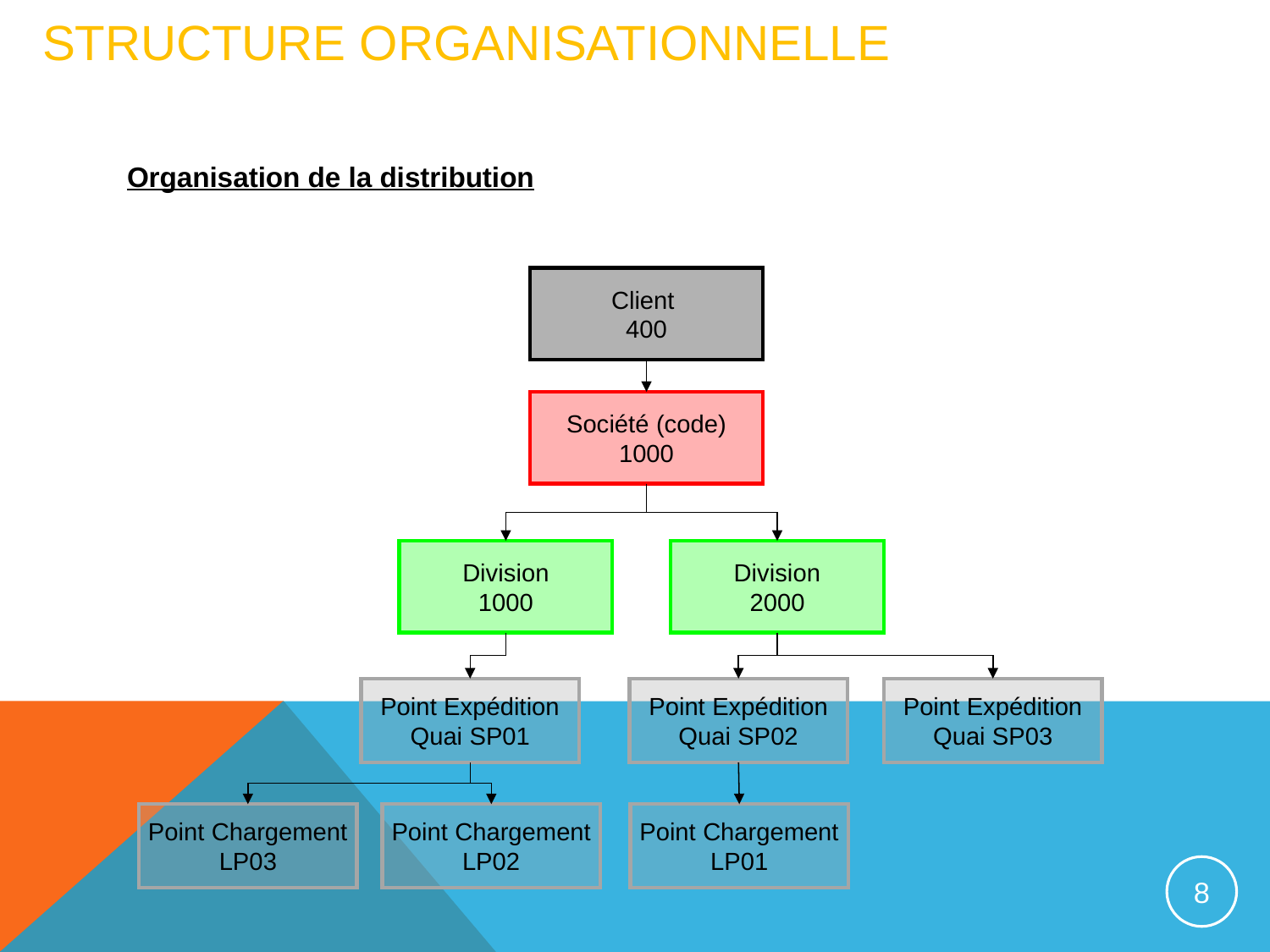

# Structure organisationnelle
Organisation de la distribution
Client
400
Société (code)
1000
Division
1000
Division
2000
Point Expédition
Quai SP01
Point Expédition
Quai SP02
Point Expédition
Quai SP03
Point Chargement
LP03
Point Chargement
LP02
Point Chargement
LP01
8